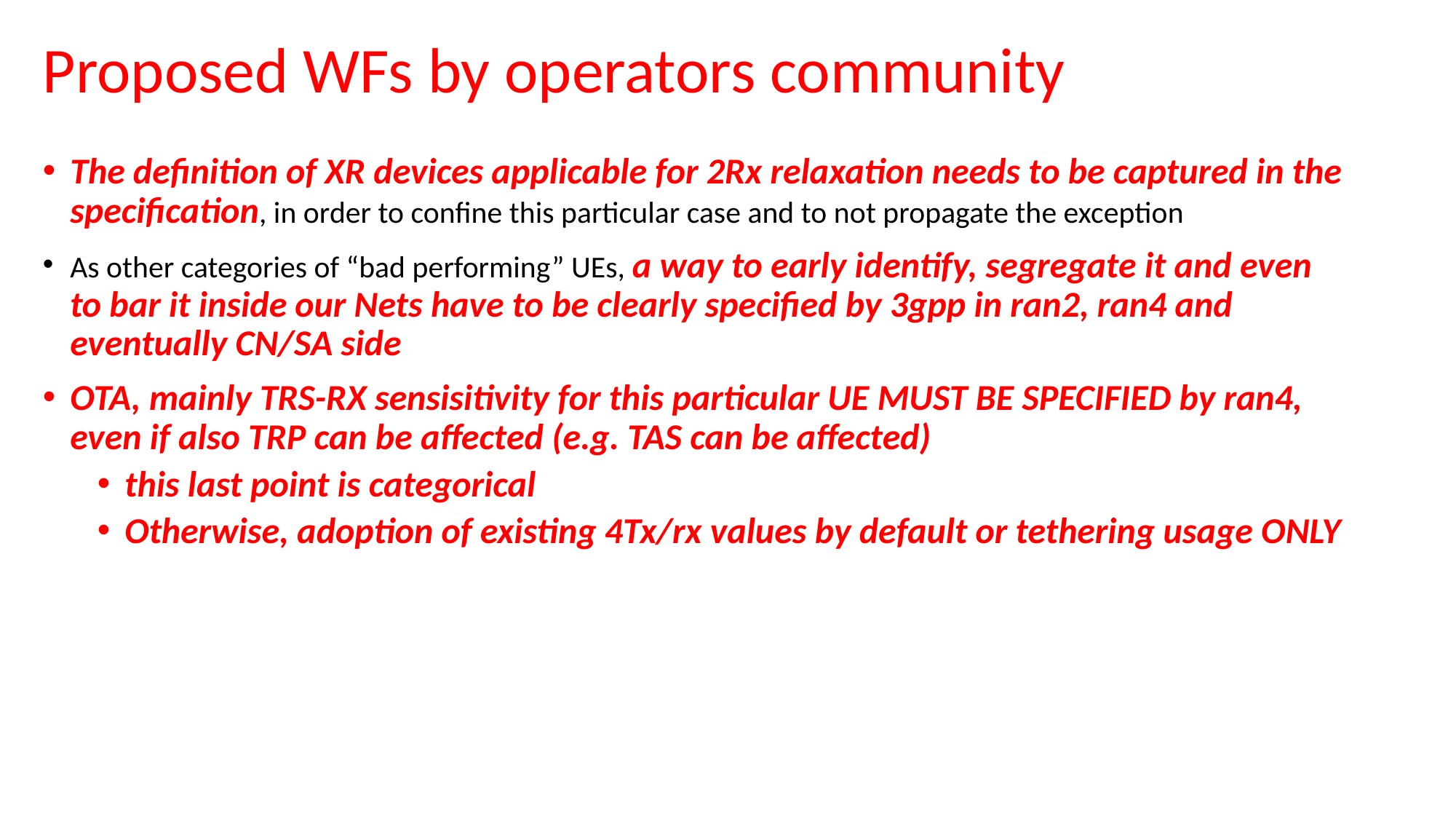

# Proposed WFs by operators community
The definition of XR devices applicable for 2Rx relaxation needs to be captured in the specification, in order to confine this particular case and to not propagate the exception
As other categories of “bad performing” UEs, a way to early identify, segregate it and even to bar it inside our Nets have to be clearly specified by 3gpp in ran2, ran4 and eventually CN/SA side
OTA, mainly TRS-RX sensisitivity for this particular UE MUST BE SPECIFIED by ran4, even if also TRP can be affected (e.g. TAS can be affected)
this last point is categorical
Otherwise, adoption of existing 4Tx/rx values by default or tethering usage ONLY